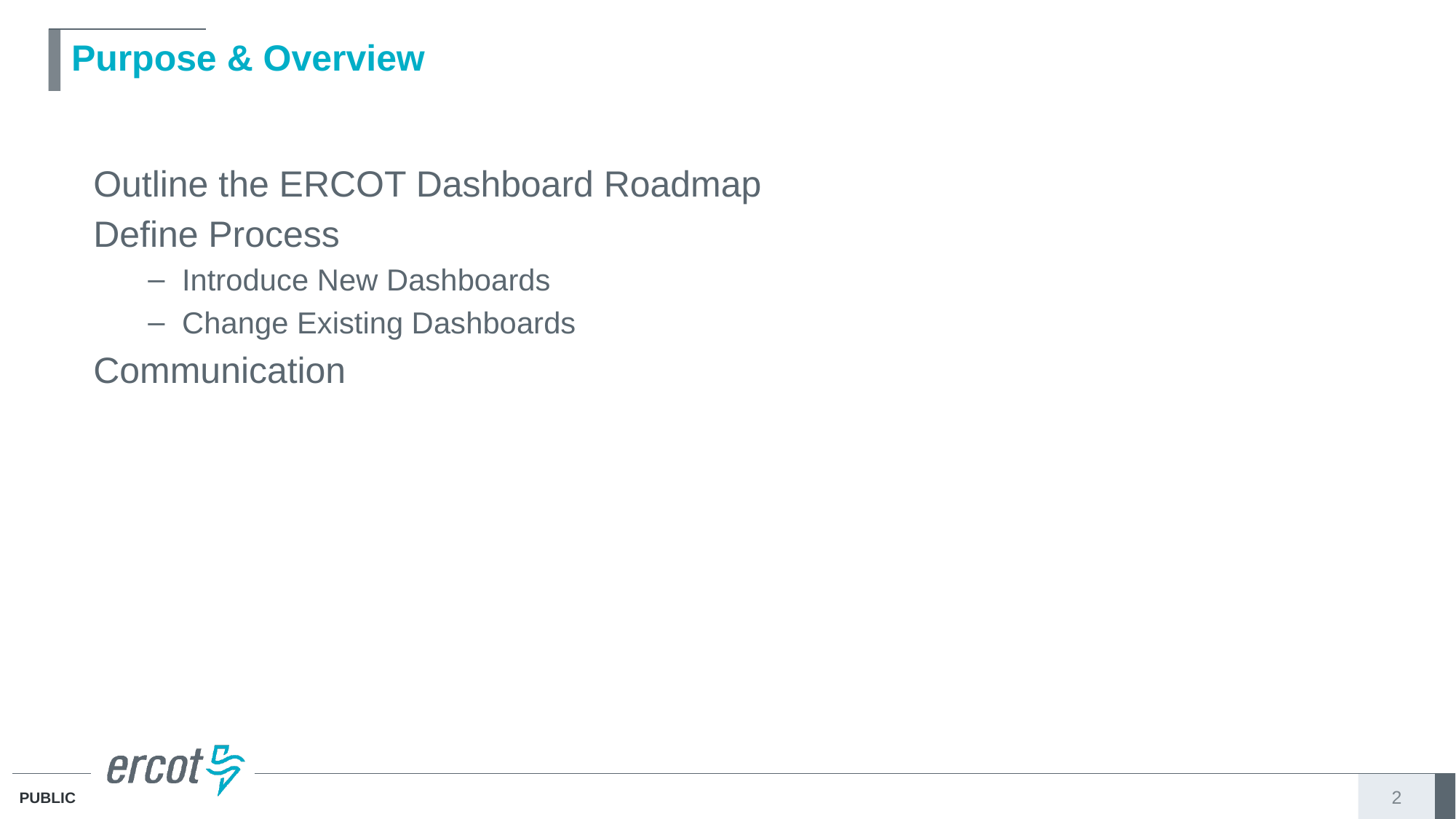

# Purpose & Overview
Outline the ERCOT Dashboard Roadmap
Define Process
Introduce New Dashboards
Change Existing Dashboards
Communication

2